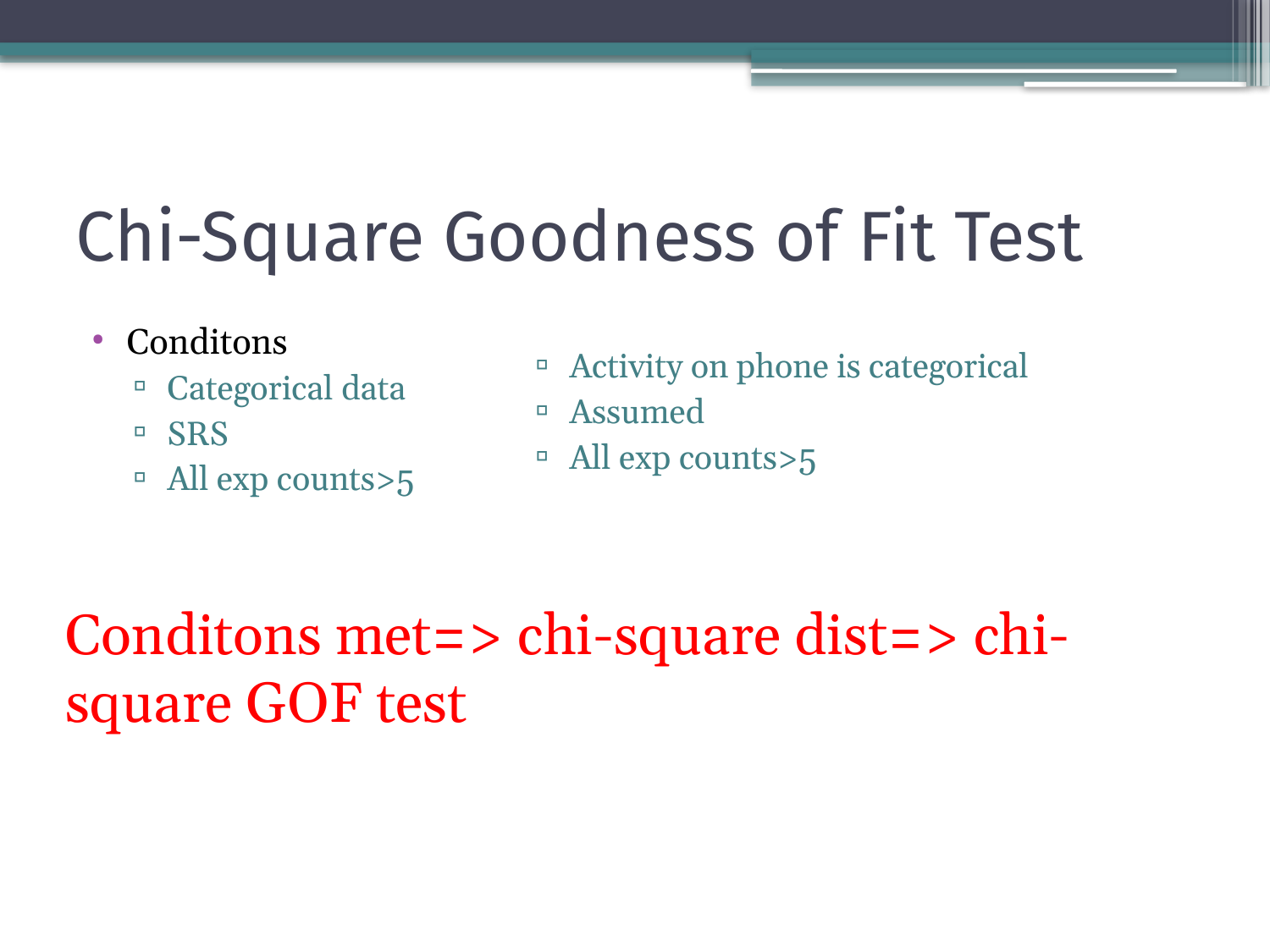

# Chi-Square Goodness of Fit Test
Conditons
Categorical data
SRS
All exp counts>5
Activity on phone is categorical
Assumed
All exp counts>5
Conditons met=> chi-square dist=> chi-square GOF test